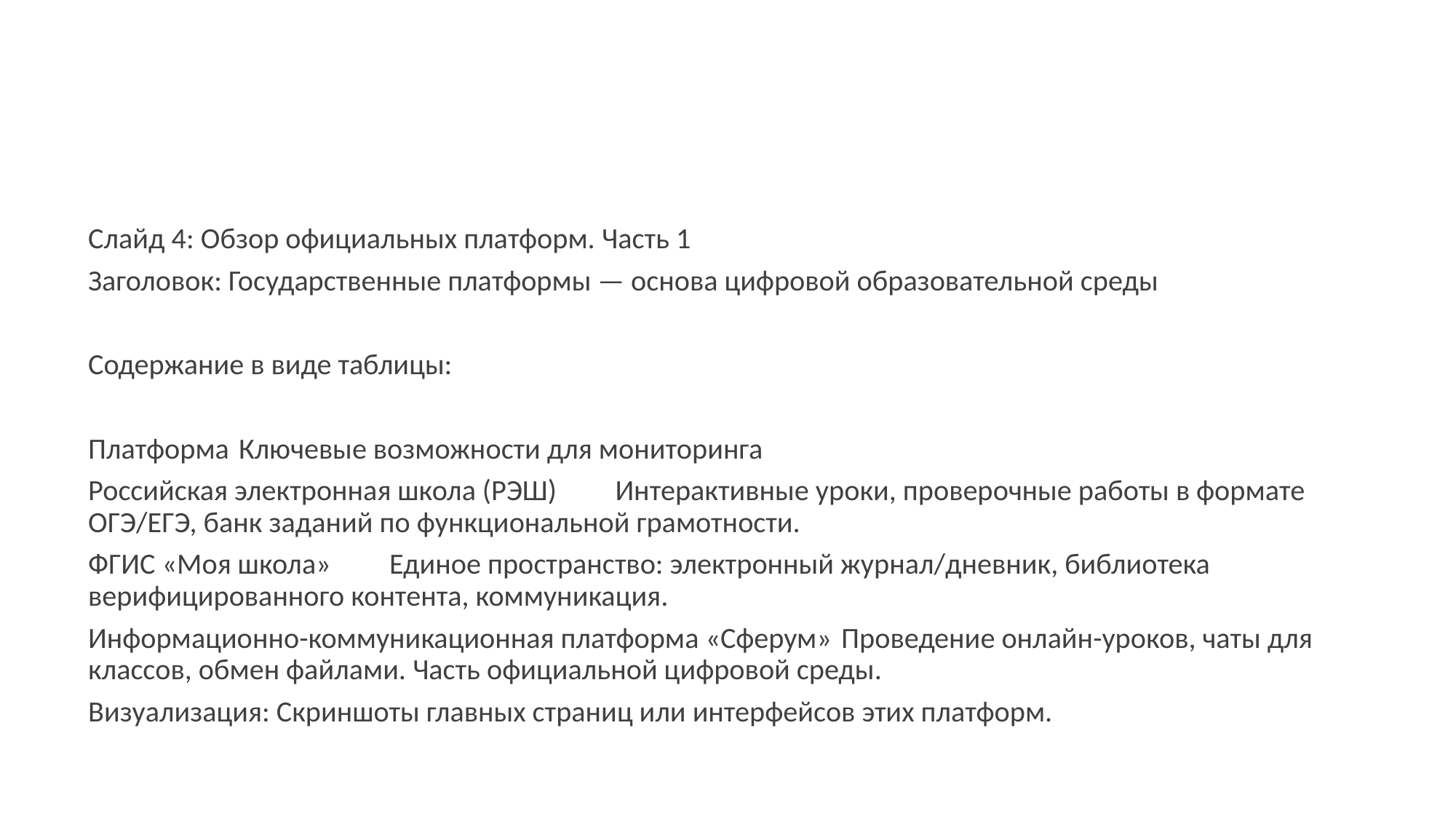

#
Слайд 4: Обзор официальных платформ. Часть 1
Заголовок: Государственные платформы — основа цифровой образовательной среды

Содержание в виде таблицы:

Платформа	Ключевые возможности для мониторинга
Российская электронная школа (РЭШ)	Интерактивные уроки, проверочные работы в формате ОГЭ/ЕГЭ, банк заданий по функциональной грамотности.
ФГИС «Моя школа»	Единое пространство: электронный журнал/дневник, библиотека верифицированного контента, коммуникация.
Информационно-коммуникационная платформа «Сферум»	Проведение онлайн-уроков, чаты для классов, обмен файлами. Часть официальной цифровой среды.
Визуализация: Скриншоты главных страниц или интерфейсов этих платформ.